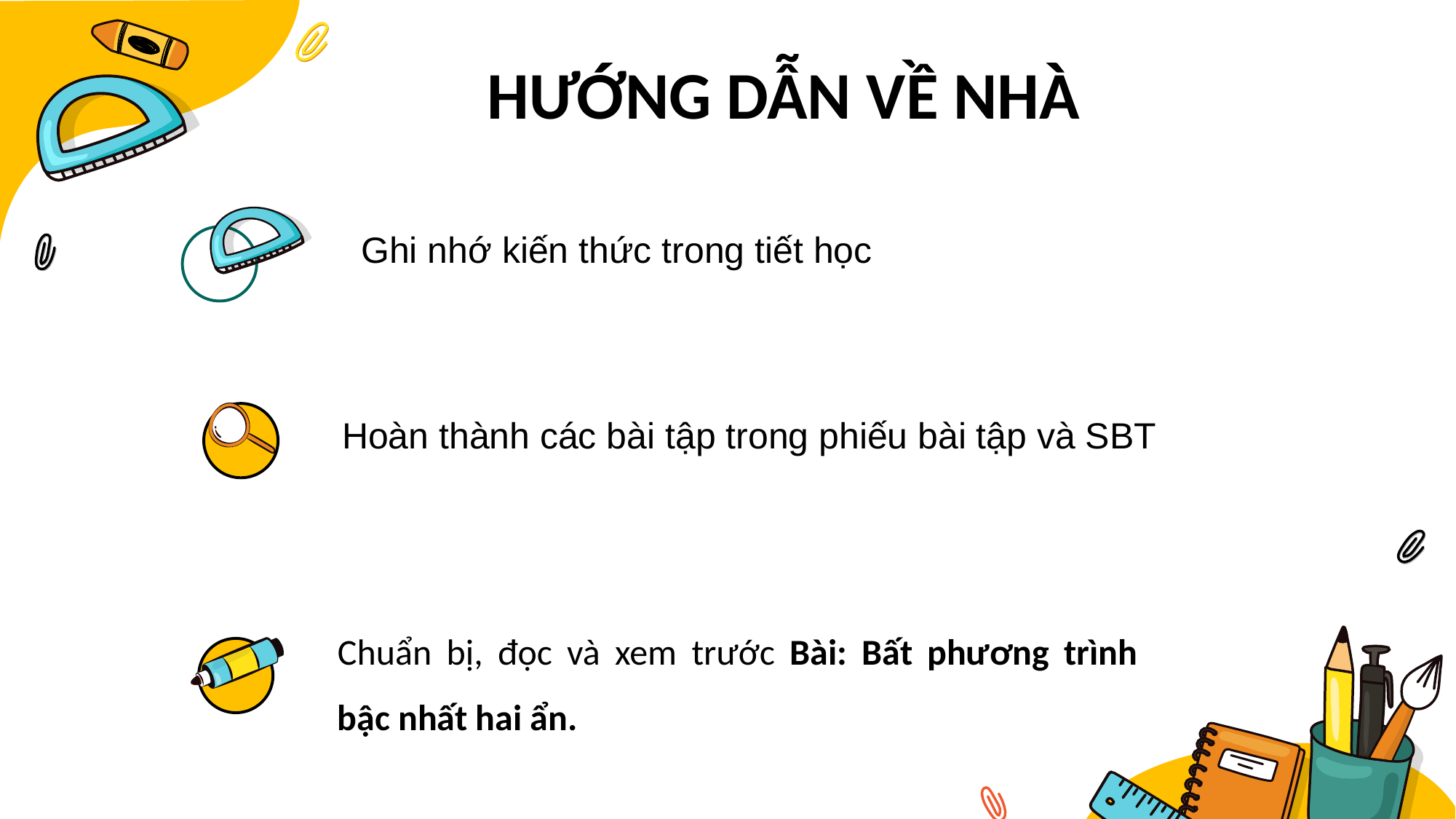

HƯỚNG DẪN VỀ NHÀ

Ghi nhớ kiến thức trong tiết học

Hoàn thành các bài tập trong phiếu bài tập và SBT

Chuẩn bị, đọc và xem trước Bài: Bất phương trình bậc nhất hai ẩn.